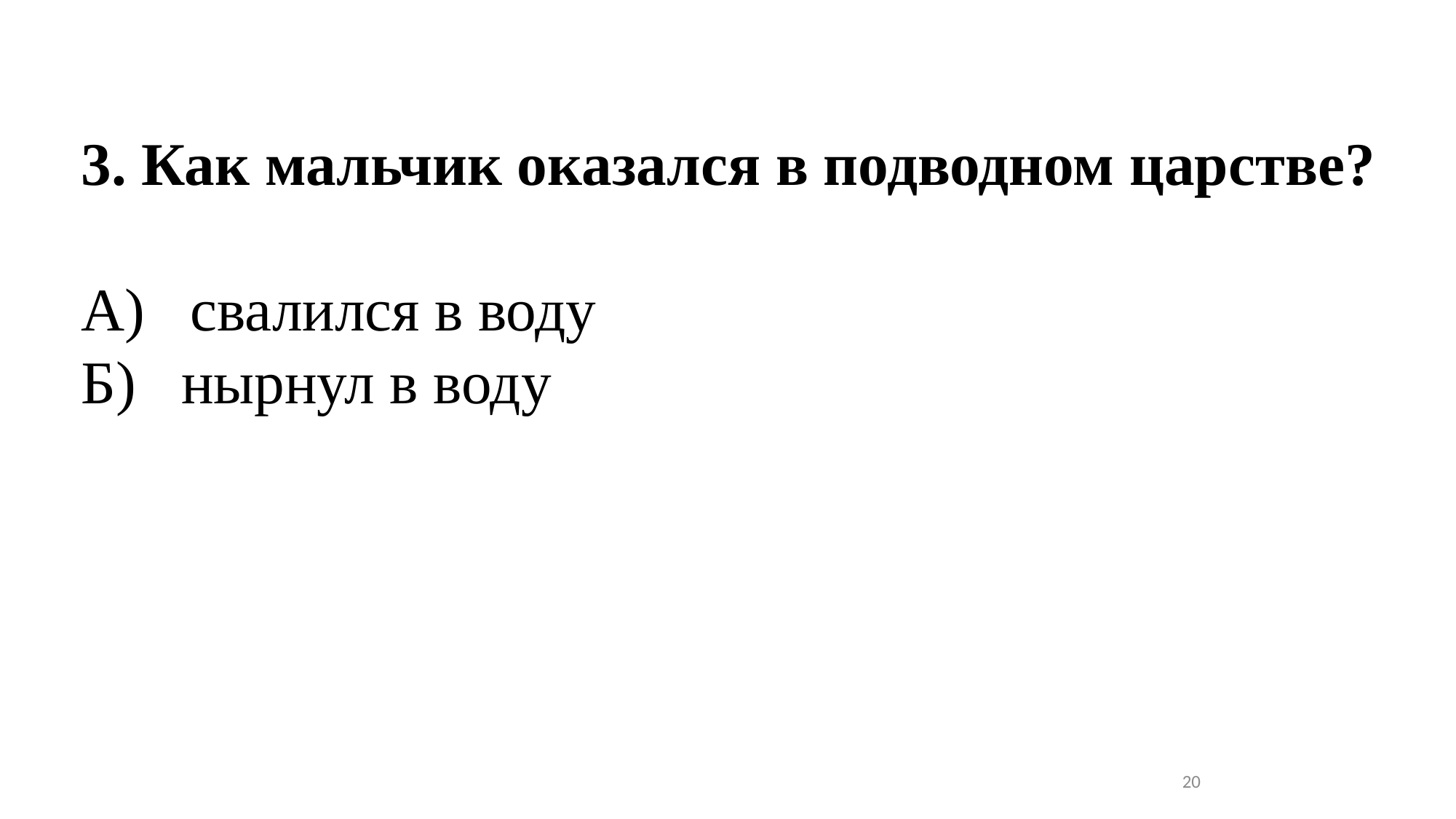

3. Как мальчик оказался в подводном царстве?

А)   свалился в воду
Б)   нырнул в воду

20